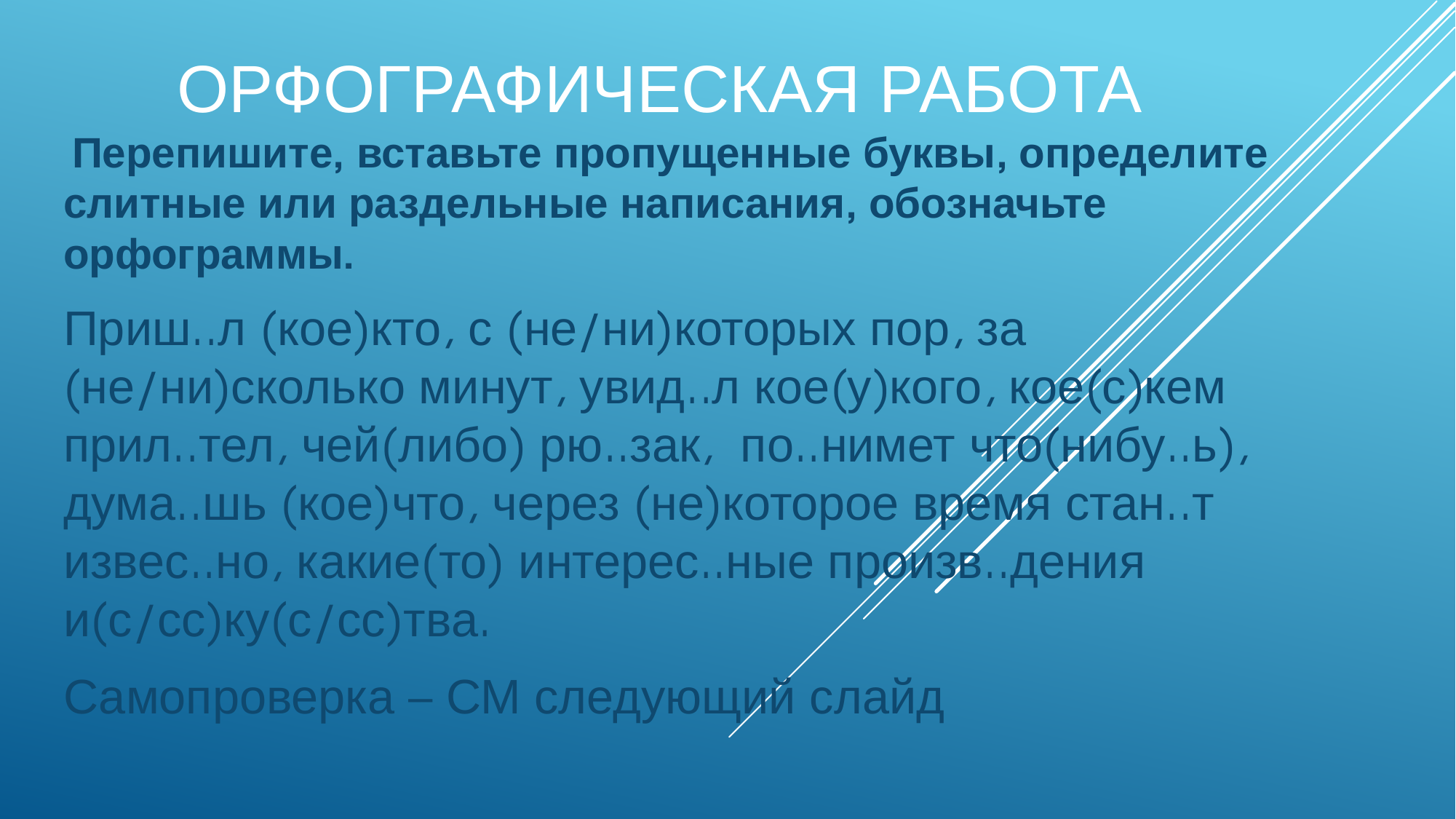

# Орфографическая работа
 Перепишите, вставьте пропущенные буквы, определите слитные или раздельные написания, обозначьте орфограммы.
Приш..л (кое)кто, с (не/ни)которых пор, за (не/ни)сколько минут, увид..л кое(у)кого, кое(с)кем прил..тел, чей(либо) рю..зак,  по..нимет что(нибу..ь), дума..шь (кое)что, через (не)которое время стан..т извес..но, какие(то) интерес..ные произв..дения и(с/сс)ку(с/сс)тва.
Самопроверка – СМ следующий слайд